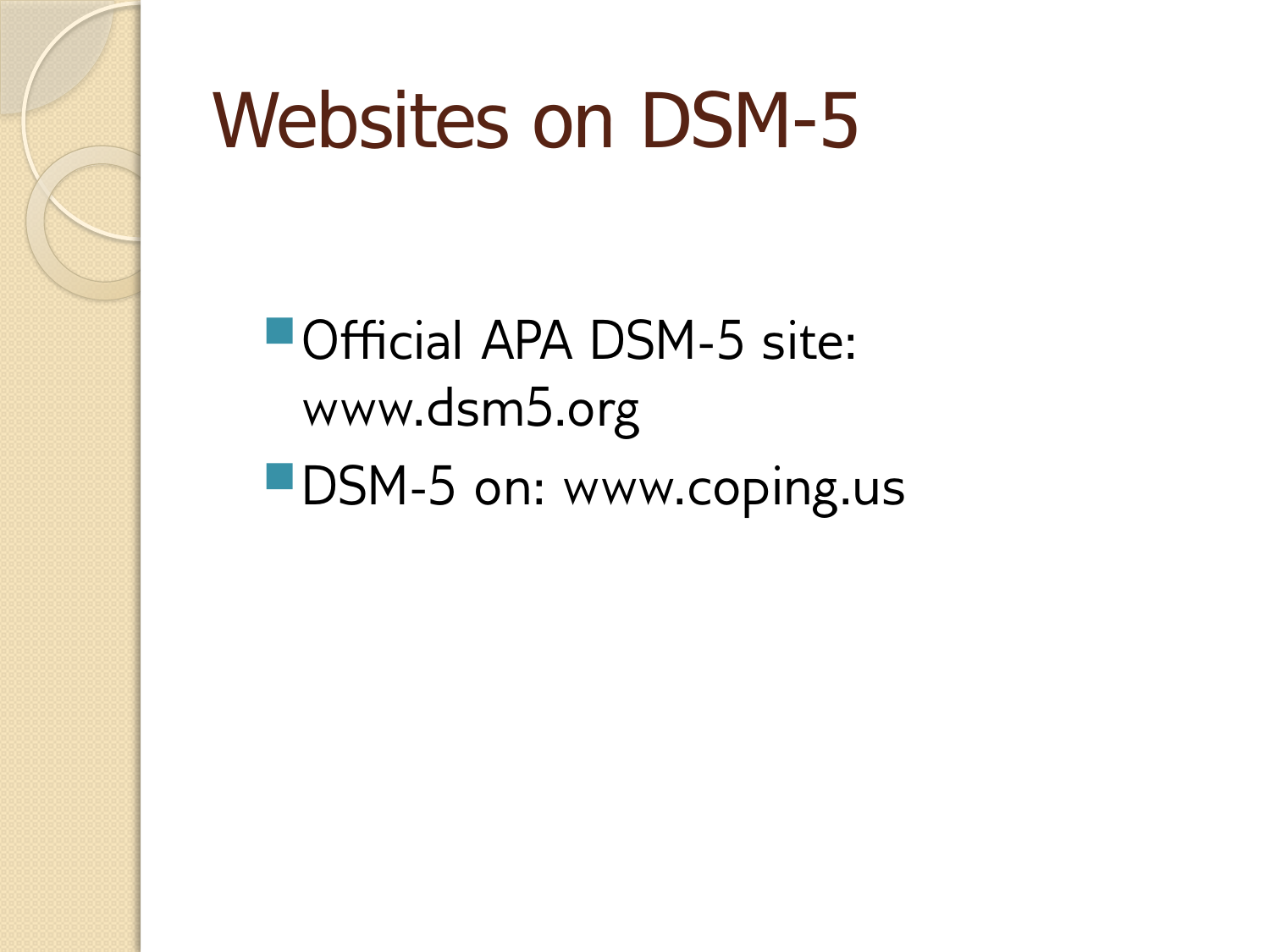

# Websites on DSM-5
Official APA DSM-5 site: www.dsm5.org
DSM-5 on: www.coping.us